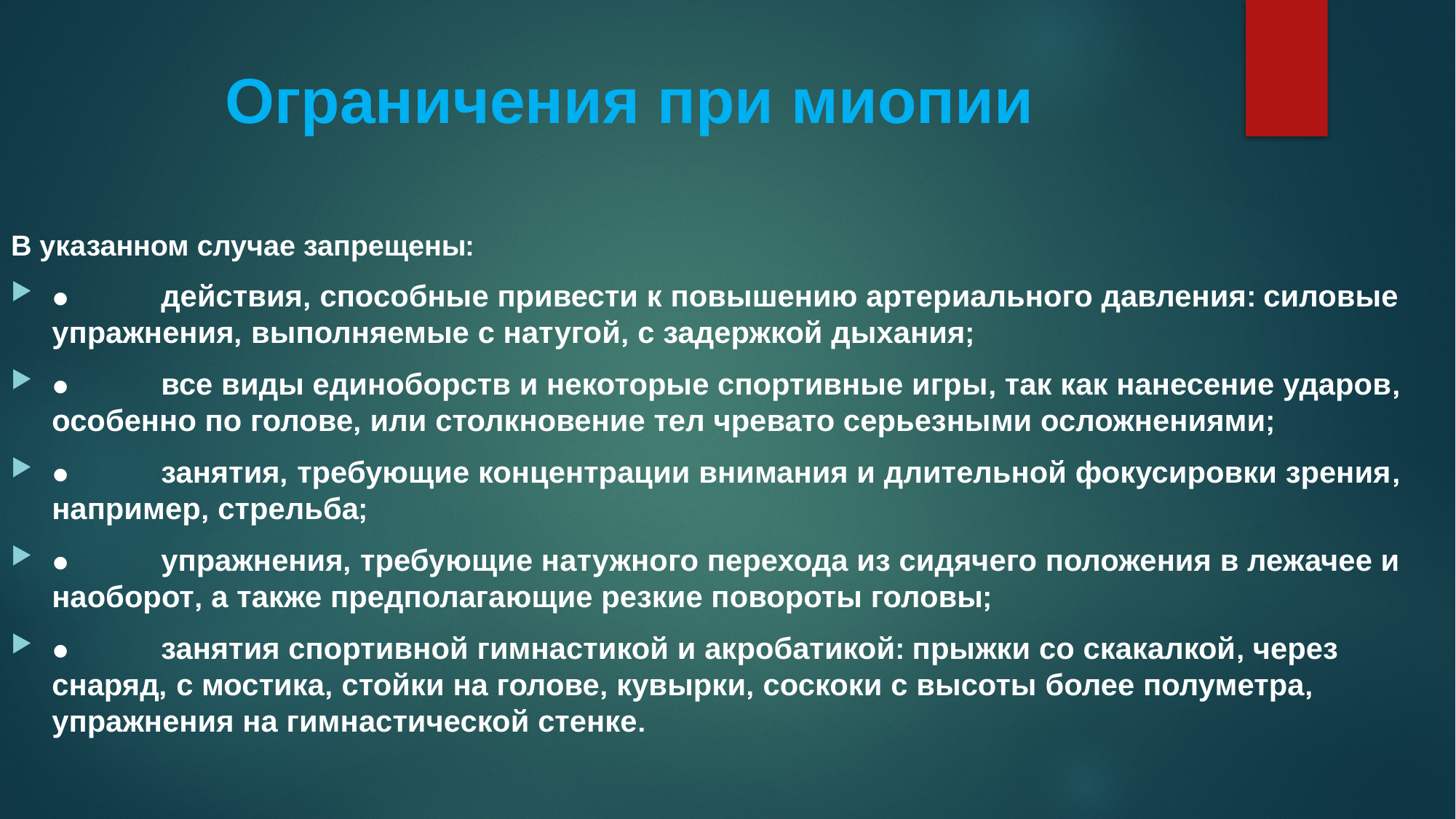

# Ограничения при миопии
В указанном случае запрещены:
•	действия, способные привести к повышению артериального давления: силовые упражнения, выполняемые с натугой, с задержкой дыхания;
•	все виды единоборств и некоторые спортивные игры, так как нанесение ударов, особенно по голове, или столкновение тел чревато серьезными осложнениями;
•	занятия, требующие концентрации внимания и длительной фокусировки зрения, например, стрельба;
•	упражнения, требующие натужного перехода из сидячего положения в лежачее и наоборот, а также предполагающие резкие повороты головы;
•	занятия спортивной гимнастикой и акробатикой: прыжки со скакалкой, через снаряд, с мостика, стойки на голове, кувырки, соскоки с высоты более полуметра, упражнения на гимнастической стенке.